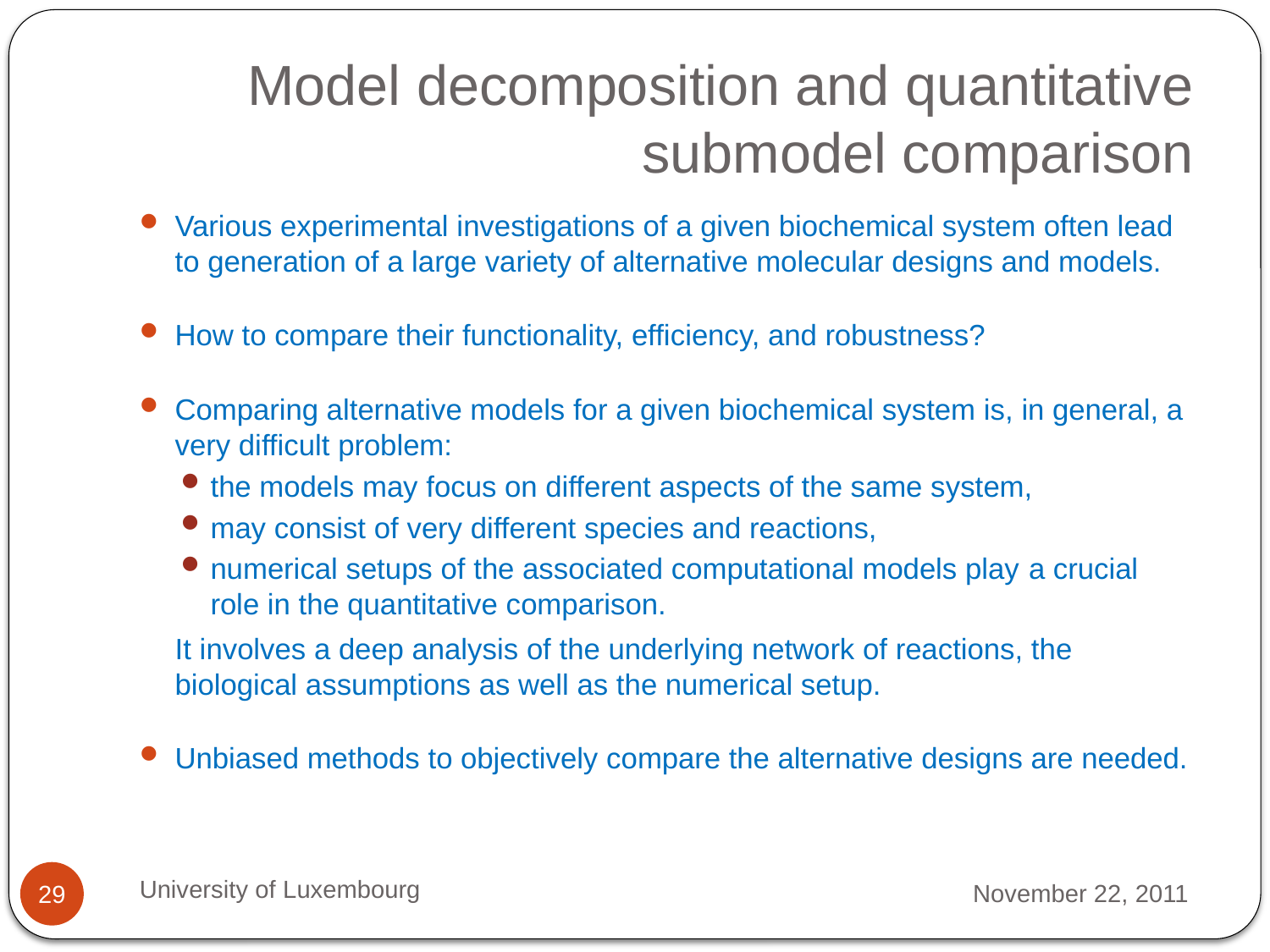

# Model decomposition and quantitative submodel comparison
Various experimental investigations of a given biochemical system often lead to generation of a large variety of alternative molecular designs and models.

How to compare their functionality, efficiency, and robustness?

Comparing alternative models for a given biochemical system is, in general, a very difficult problem:
the models may focus on different aspects of the same system,
may consist of very different species and reactions,
numerical setups of the associated computational models play a crucial role in the quantitative comparison.
	It involves a deep analysis of the underlying network of reactions, the biological assumptions as well as the numerical setup.

Unbiased methods to objectively compare the alternative designs are needed.
University of Luxembourg
November 22, 2011
29